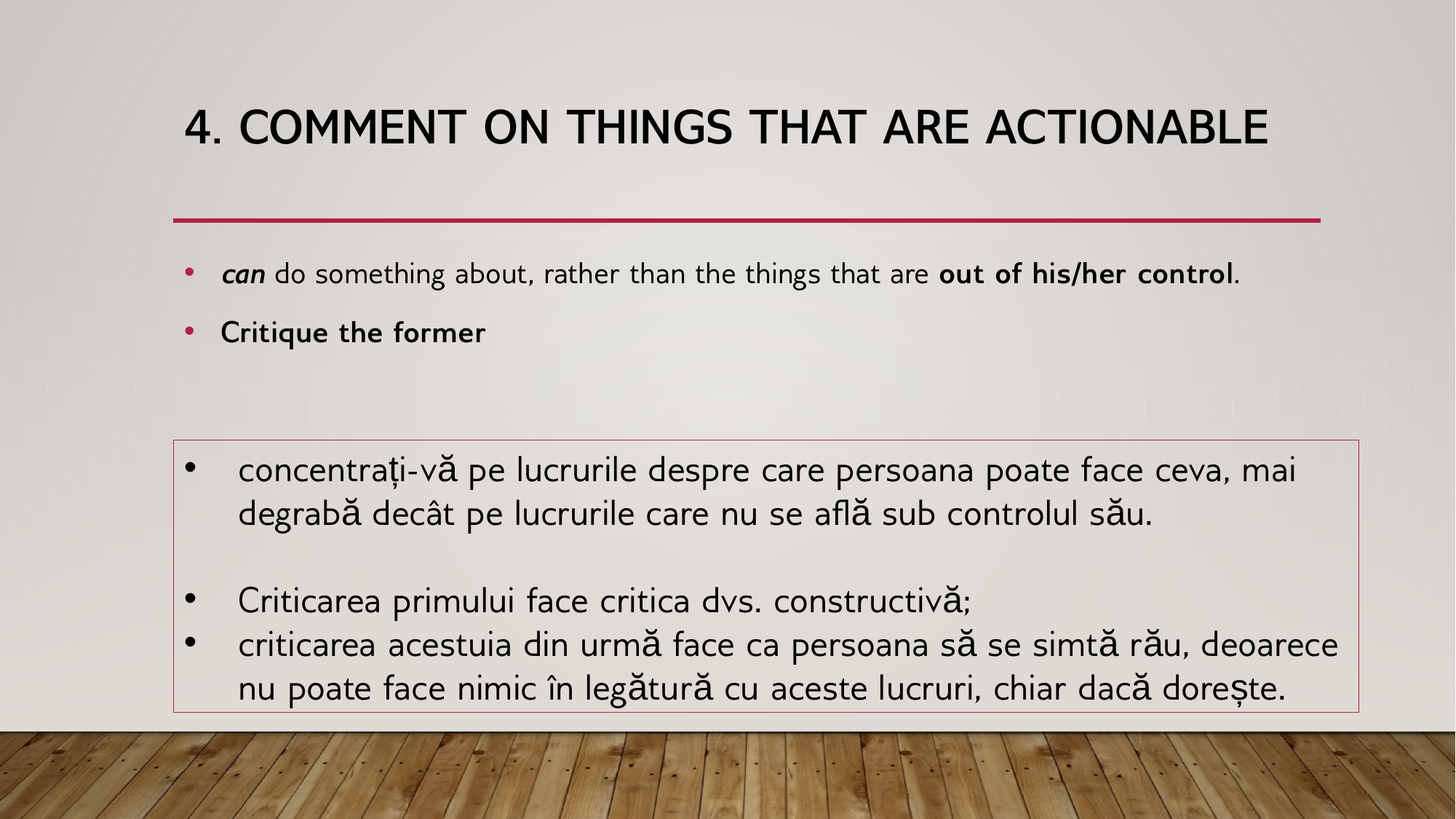

# 4. Comment on things that are actionable
 can do something about, rather than the things that are out of his/her control.
 Critique the former

concentrați-vă pe lucrurile despre care persoana poate face ceva, mai degrabă decât pe lucrurile care nu se află sub controlul său.

Criticarea primului face critica dvs. constructivă;
criticarea acestuia din urmă face ca persoana să se simtă rău, deoarece nu poate face nimic în legătură cu aceste lucruri, chiar dacă dorește.